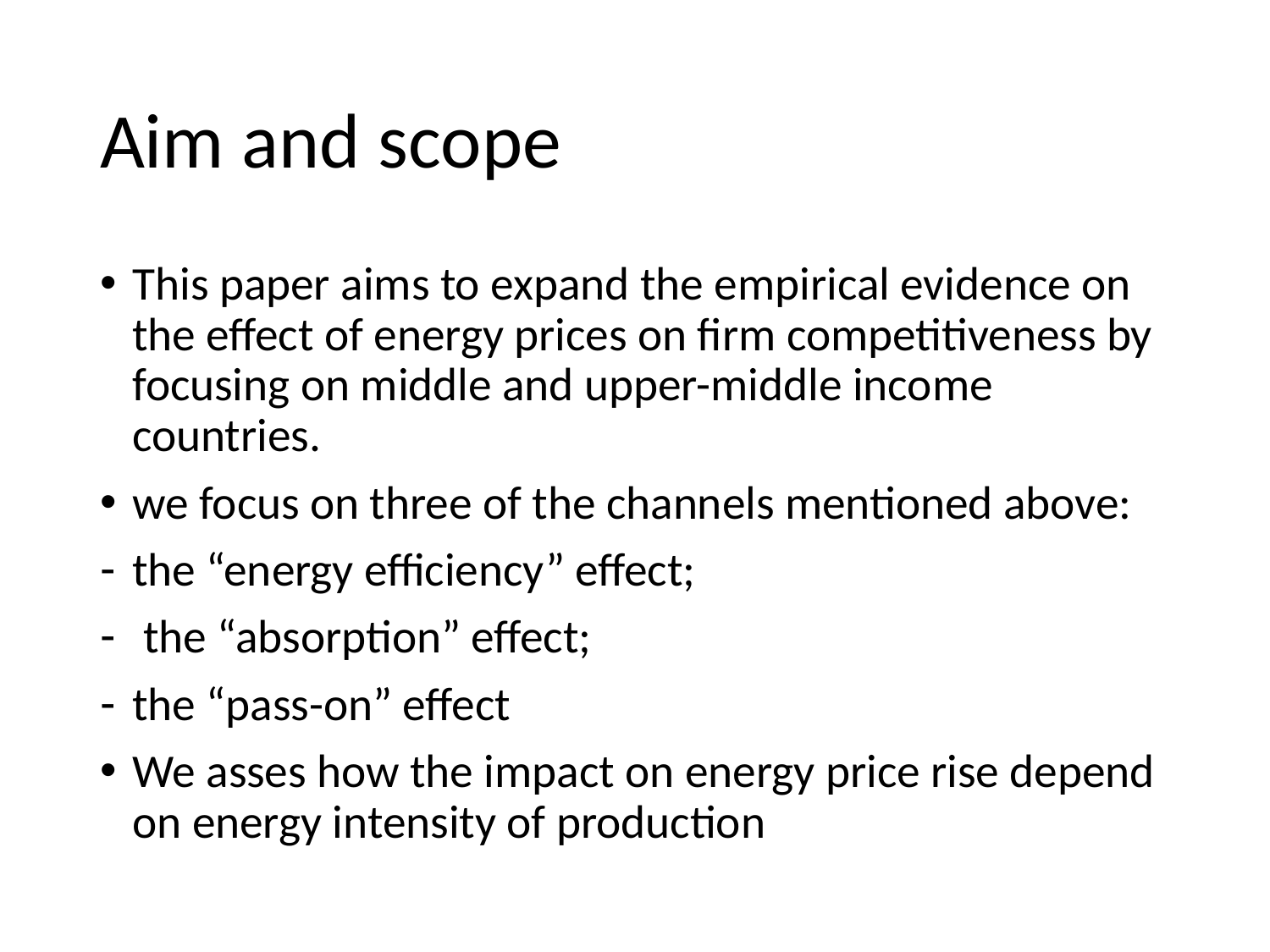

# Aim and scope
This paper aims to expand the empirical evidence on the effect of energy prices on firm competitiveness by focusing on middle and upper-middle income countries.
we focus on three of the channels mentioned above:
the “energy efficiency” effect;
 the “absorption” effect;
the “pass-on” effect
We asses how the impact on energy price rise depend on energy intensity of production